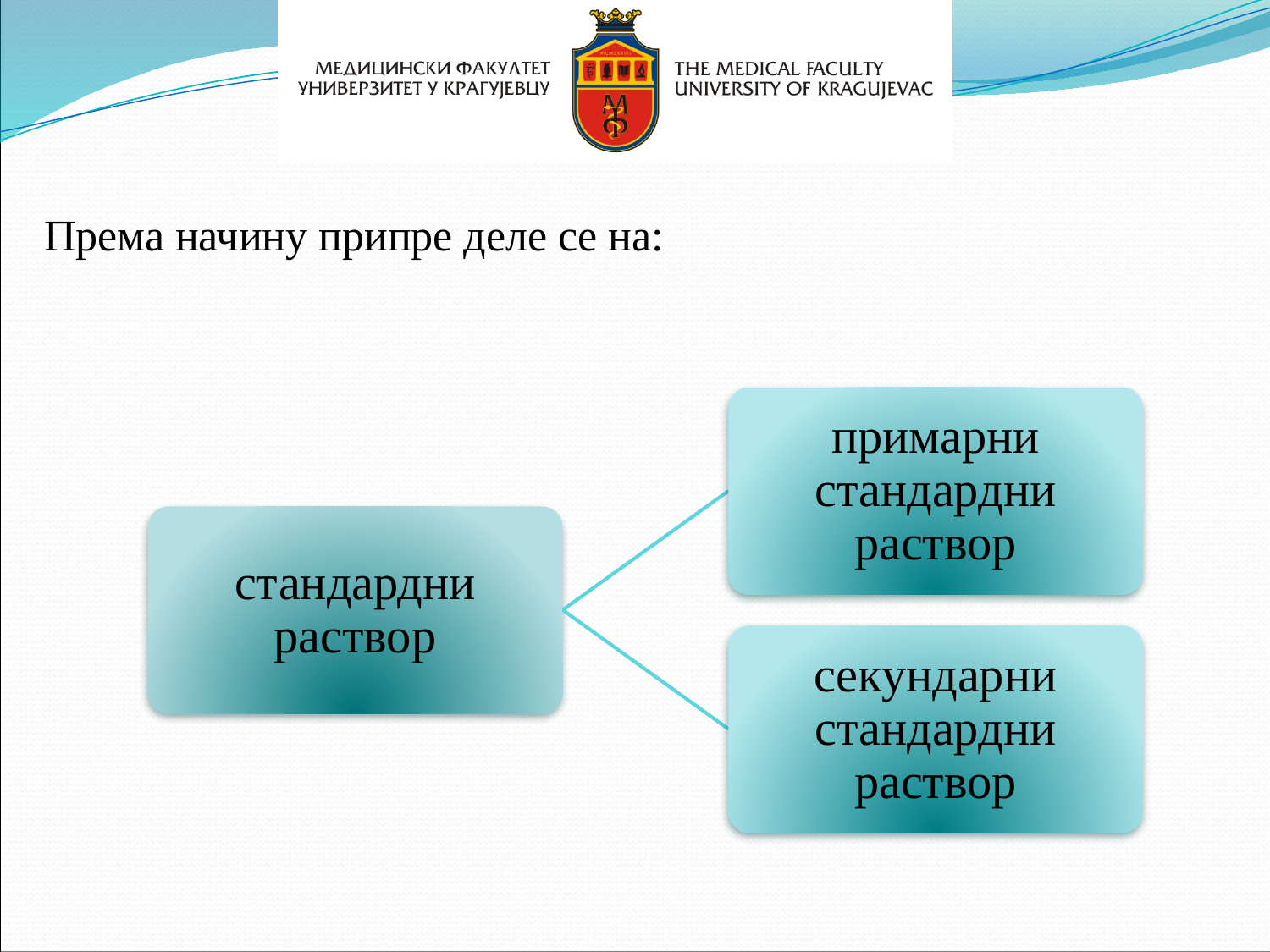

Према начину припре деле се на:
стандардни раствор

примарни стандардни раствор

секундарни стандардни раствор